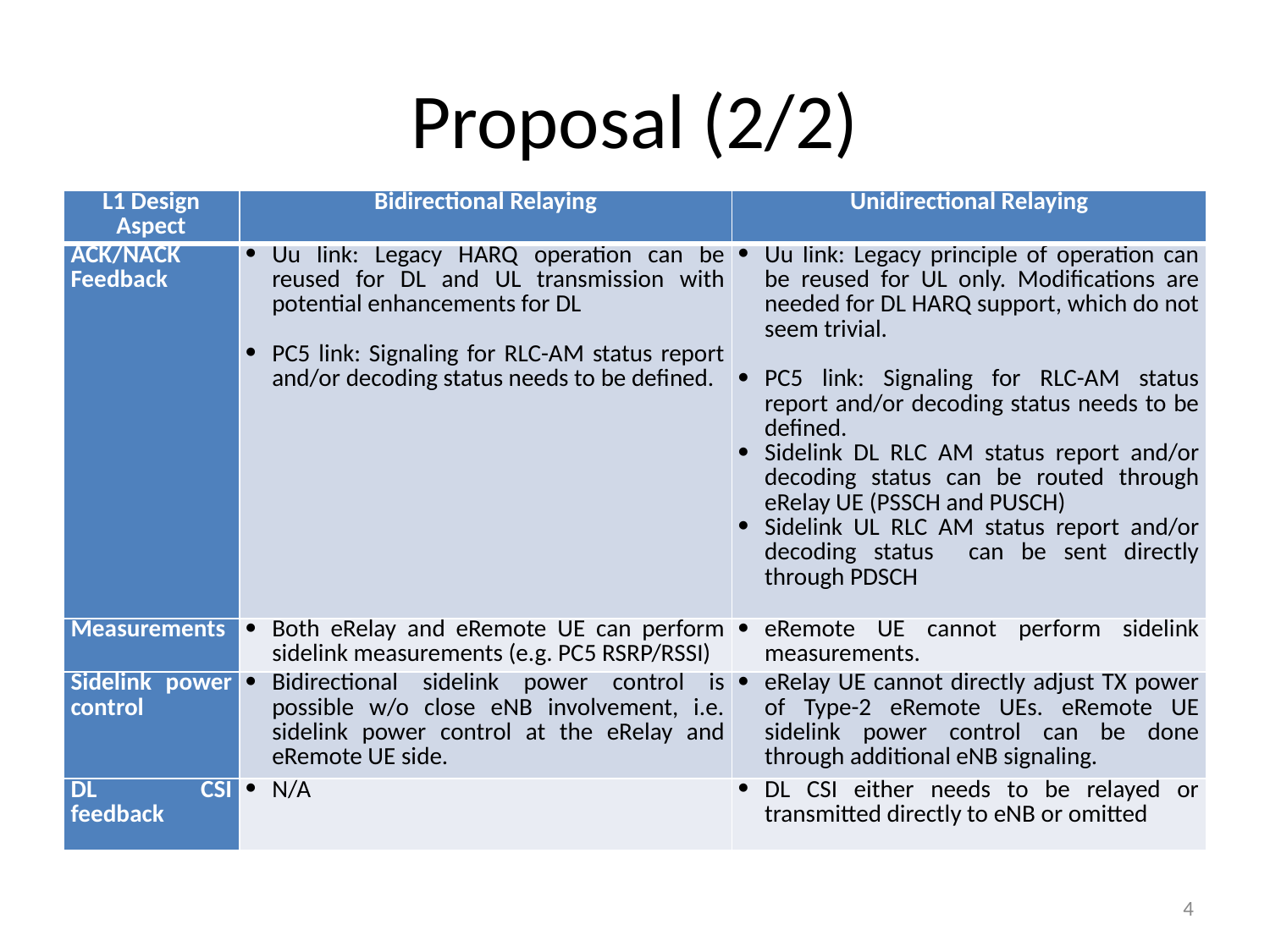

# Proposal (2/2)
| L1 Design Aspect | Bidirectional Relaying | Unidirectional Relaying |
| --- | --- | --- |
| ACK/NACK Feedback | Uu link: Legacy HARQ operation can be reused for DL and UL transmission with potential enhancements for DL PC5 link: Signaling for RLC-AM status report and/or decoding status needs to be defined. | Uu link: Legacy principle of operation can be reused for UL only. Modifications are needed for DL HARQ support, which do not seem trivial. PC5 link: Signaling for RLC-AM status report and/or decoding status needs to be defined. Sidelink DL RLC AM status report and/or decoding status can be routed through eRelay UE (PSSCH and PUSCH) Sidelink UL RLC AM status report and/or decoding status can be sent directly through PDSCH |
| Measurements | Both eRelay and eRemote UE can perform sidelink measurements (e.g. PC5 RSRP/RSSI) | eRemote UE cannot perform sidelink measurements. |
| Sidelink power control | Bidirectional sidelink power control is possible w/o close eNB involvement, i.e. sidelink power control at the eRelay and eRemote UE side. | eRelay UE cannot directly adjust TX power of Type-2 eRemote UEs. eRemote UE sidelink power control can be done through additional eNB signaling. |
| DL CSI feedback | N/A | DL CSI either needs to be relayed or transmitted directly to eNB or omitted |
4